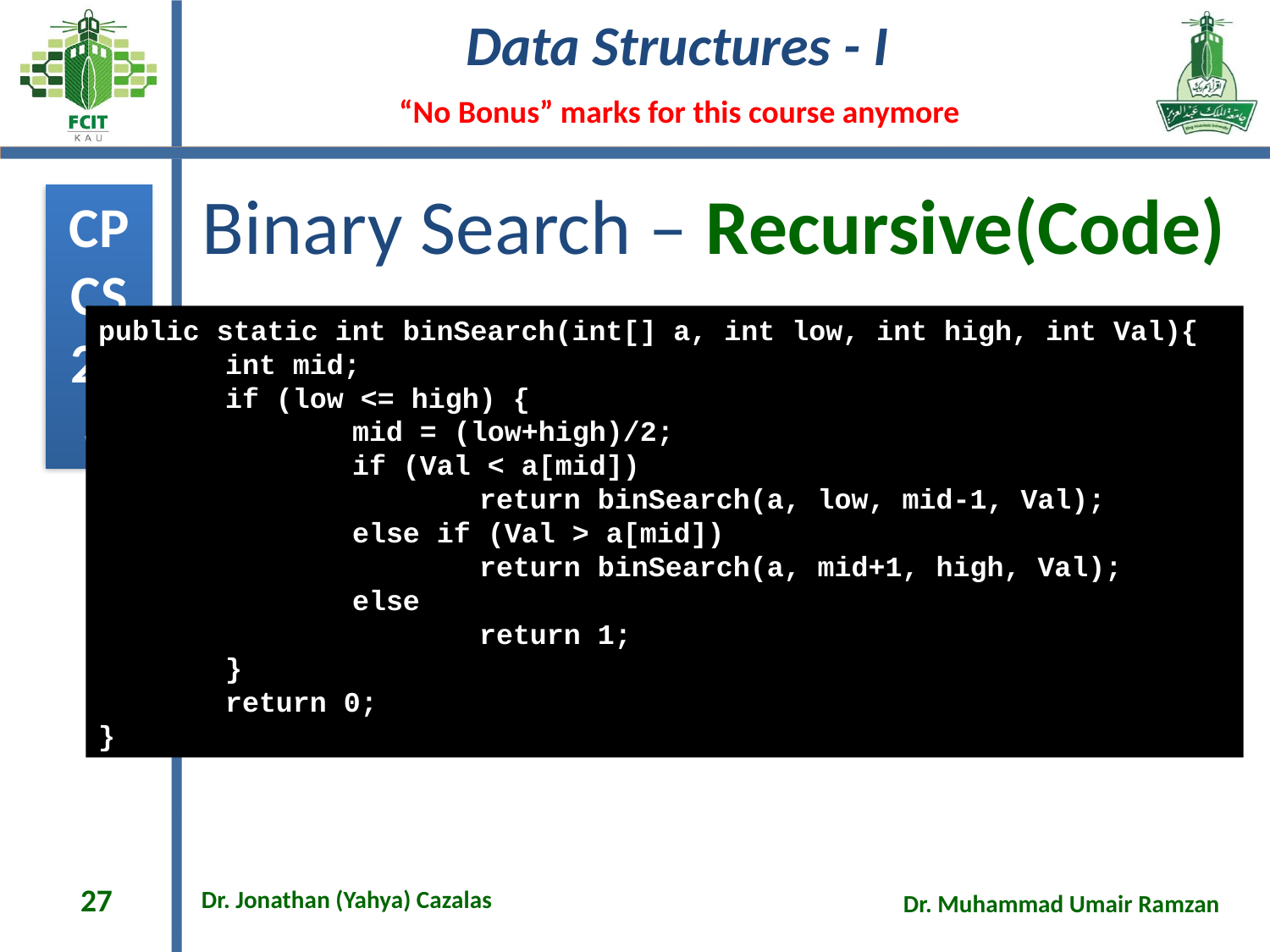

# Binary Search – Recursive(Code)
public static int binSearch(int[] a, int low, int high, int Val){
	int mid;
	if (low <= high) {
		mid = (low+high)/2;
		if (Val < a[mid])
			return binSearch(a, low, mid-1, Val);
		else if (Val > a[mid])
			return binSearch(a, mid+1, high, Val);
		else
			return 1;
	}
	return 0;
}
27